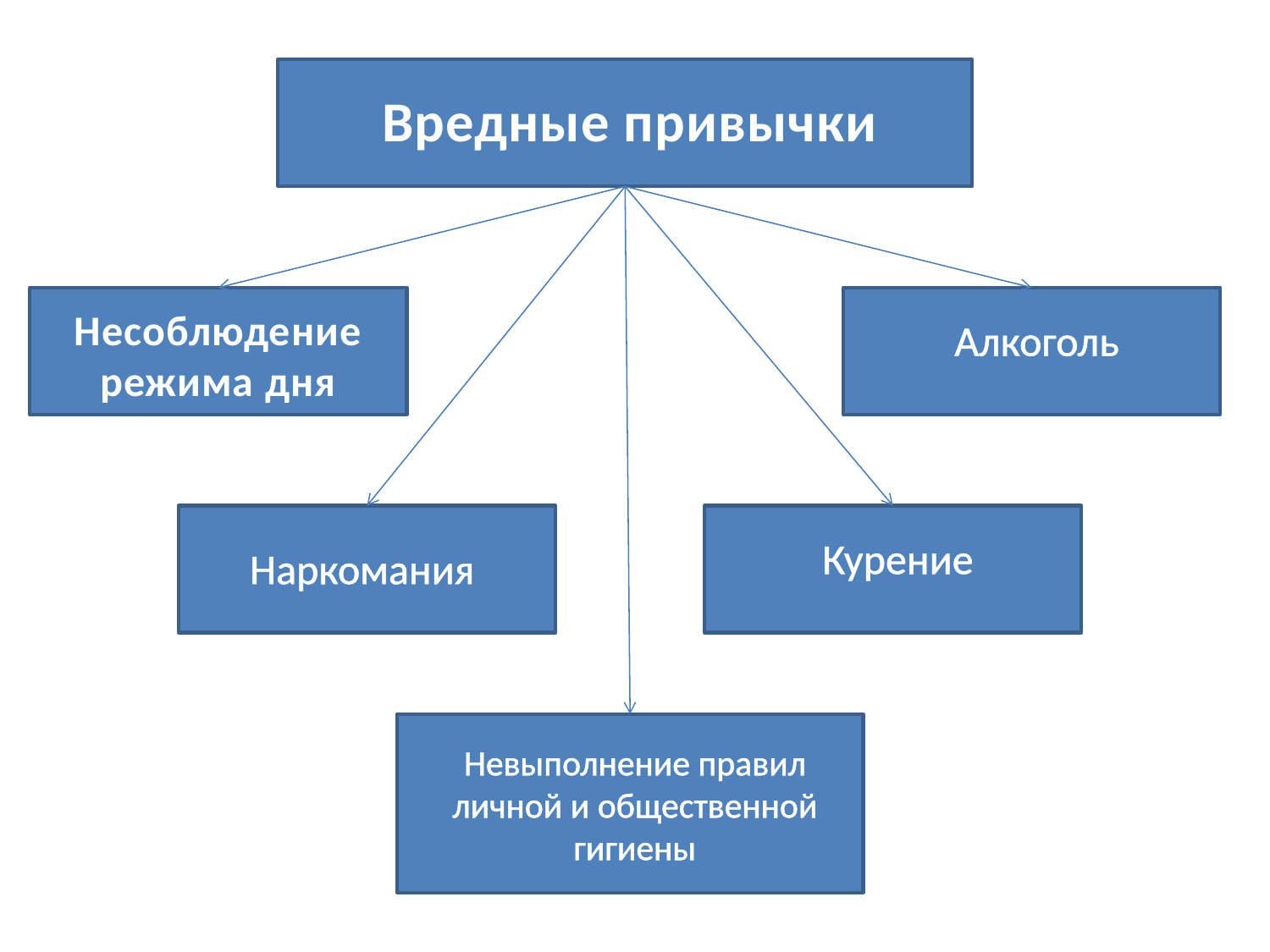

Вредные привычки

Несоблюдение режима дня
Алкоголь

Курение
Наркомания

Невыполнение правил личной и общественной гигиены